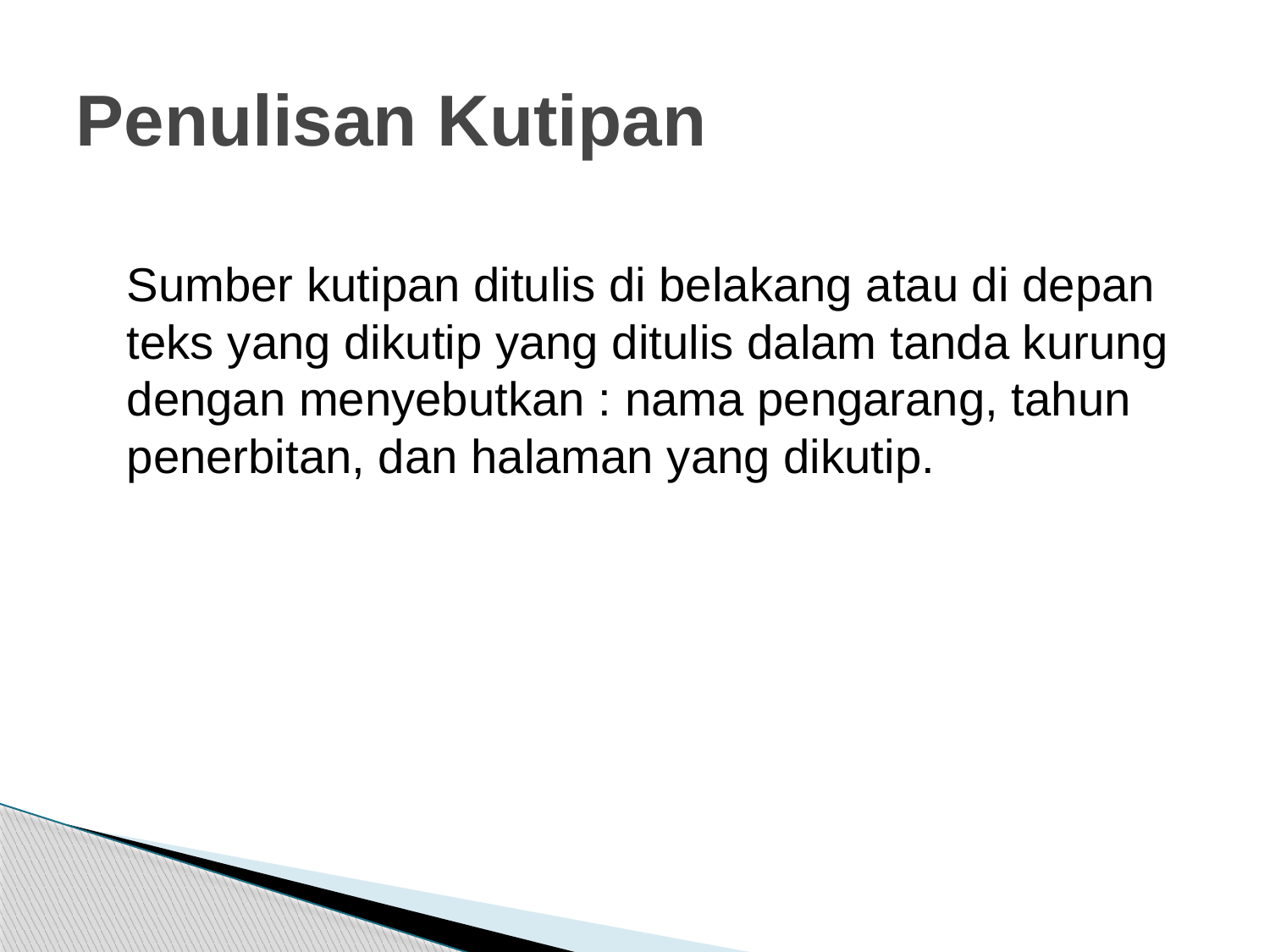

# Penulisan Kutipan
	Sumber kutipan ditulis di belakang atau di depan teks yang dikutip yang ditulis dalam tanda kurung dengan menyebutkan : nama pengarang, tahun penerbitan, dan halaman yang dikutip.